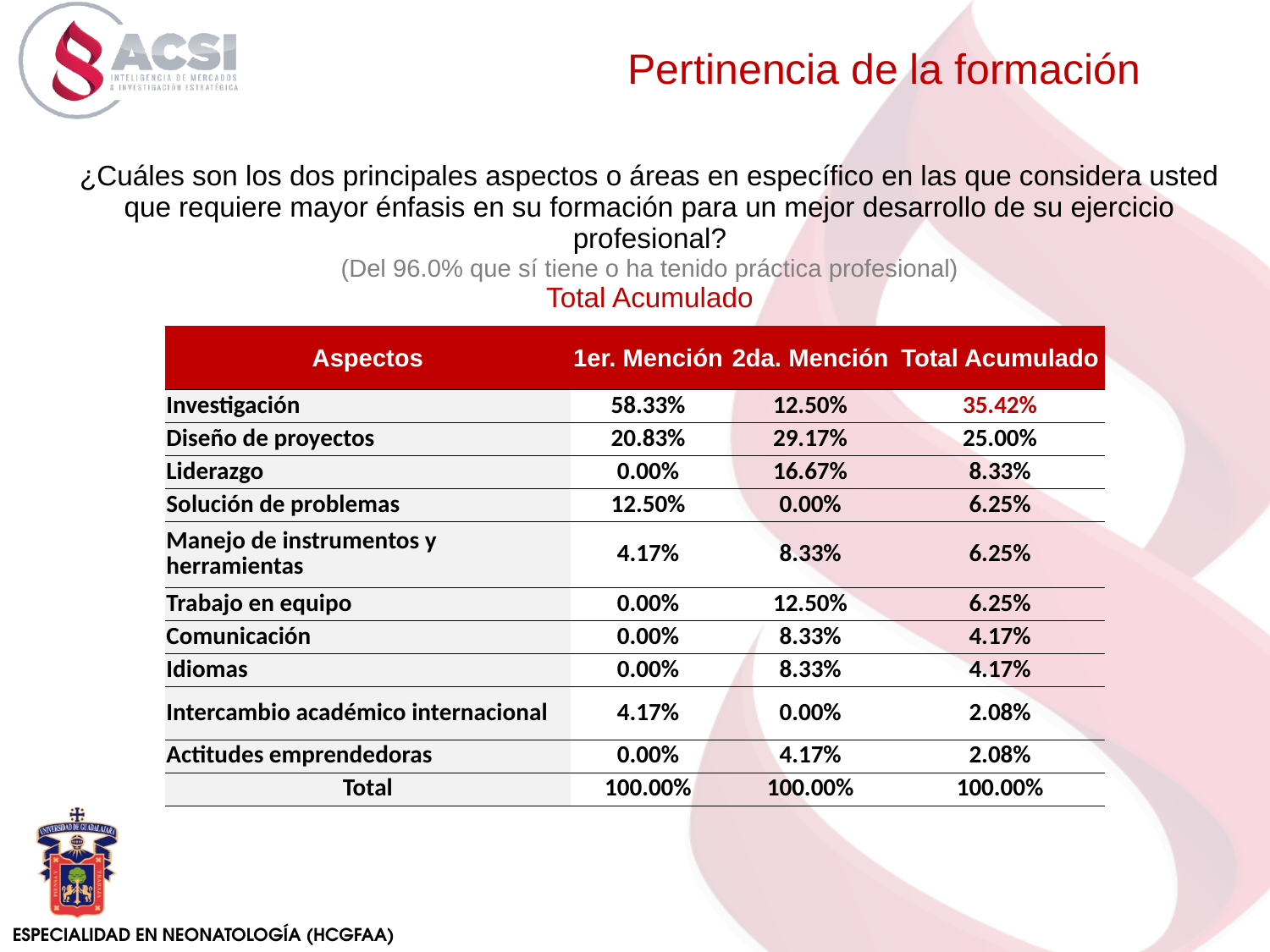

Pertinencia de la formación
¿Cuáles son los dos principales aspectos o áreas en específico en las que considera usted que requiere mayor énfasis en su formación para un mejor desarrollo de su ejercicio profesional?
(Del 96.0% que sí tiene o ha tenido práctica profesional)
Total Acumulado
| Aspectos | 1er. Mención | 2da. Mención | Total Acumulado |
| --- | --- | --- | --- |
| Investigación | 58.33% | 12.50% | 35.42% |
| Diseño de proyectos | 20.83% | 29.17% | 25.00% |
| Liderazgo | 0.00% | 16.67% | 8.33% |
| Solución de problemas | 12.50% | 0.00% | 6.25% |
| Manejo de instrumentos y herramientas | 4.17% | 8.33% | 6.25% |
| Trabajo en equipo | 0.00% | 12.50% | 6.25% |
| Comunicación | 0.00% | 8.33% | 4.17% |
| Idiomas | 0.00% | 8.33% | 4.17% |
| Intercambio académico internacional | 4.17% | 0.00% | 2.08% |
| Actitudes emprendedoras | 0.00% | 4.17% | 2.08% |
| Total | 100.00% | 100.00% | 100.00% |